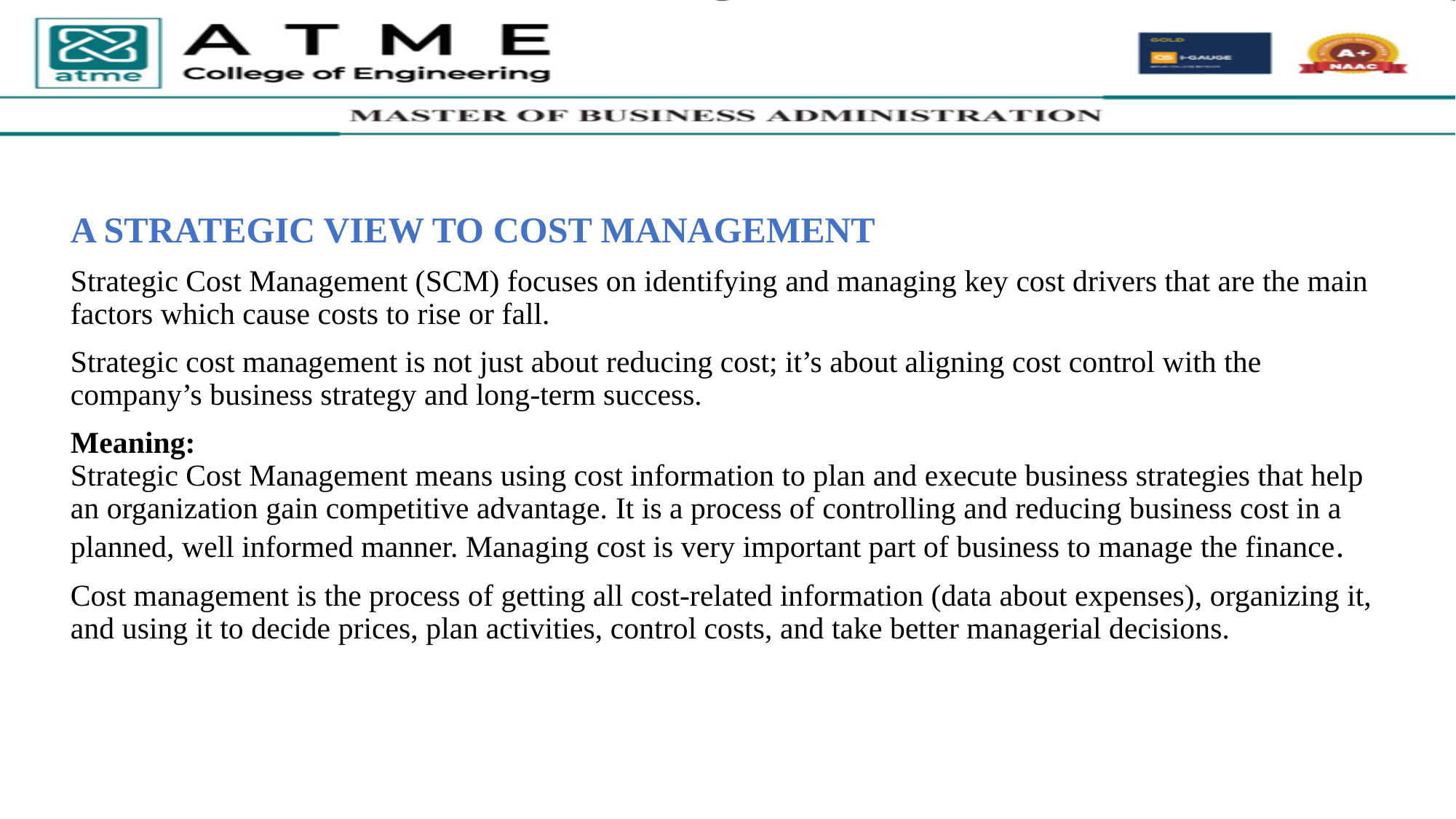

A STRATEGIC VIEW TO COST MANAGEMENT
Strategic Cost Management (SCM) focuses on identifying and managing key cost drivers that are the main factors which cause costs to rise or fall.
Strategic cost management is not just about reducing cost; it’s about aligning cost control with the company’s business strategy and long-term success.
Meaning:
Strategic Cost Management means using cost information to plan and execute business strategies that help an organization gain competitive advantage. It is a process of controlling and reducing business cost in a planned, well informed manner. Managing cost is very important part of business to manage the finance.
Cost management is the process of getting all cost-related information (data about expenses), organizing it, and using it to decide prices, plan activities, control costs, and take better managerial decisions.